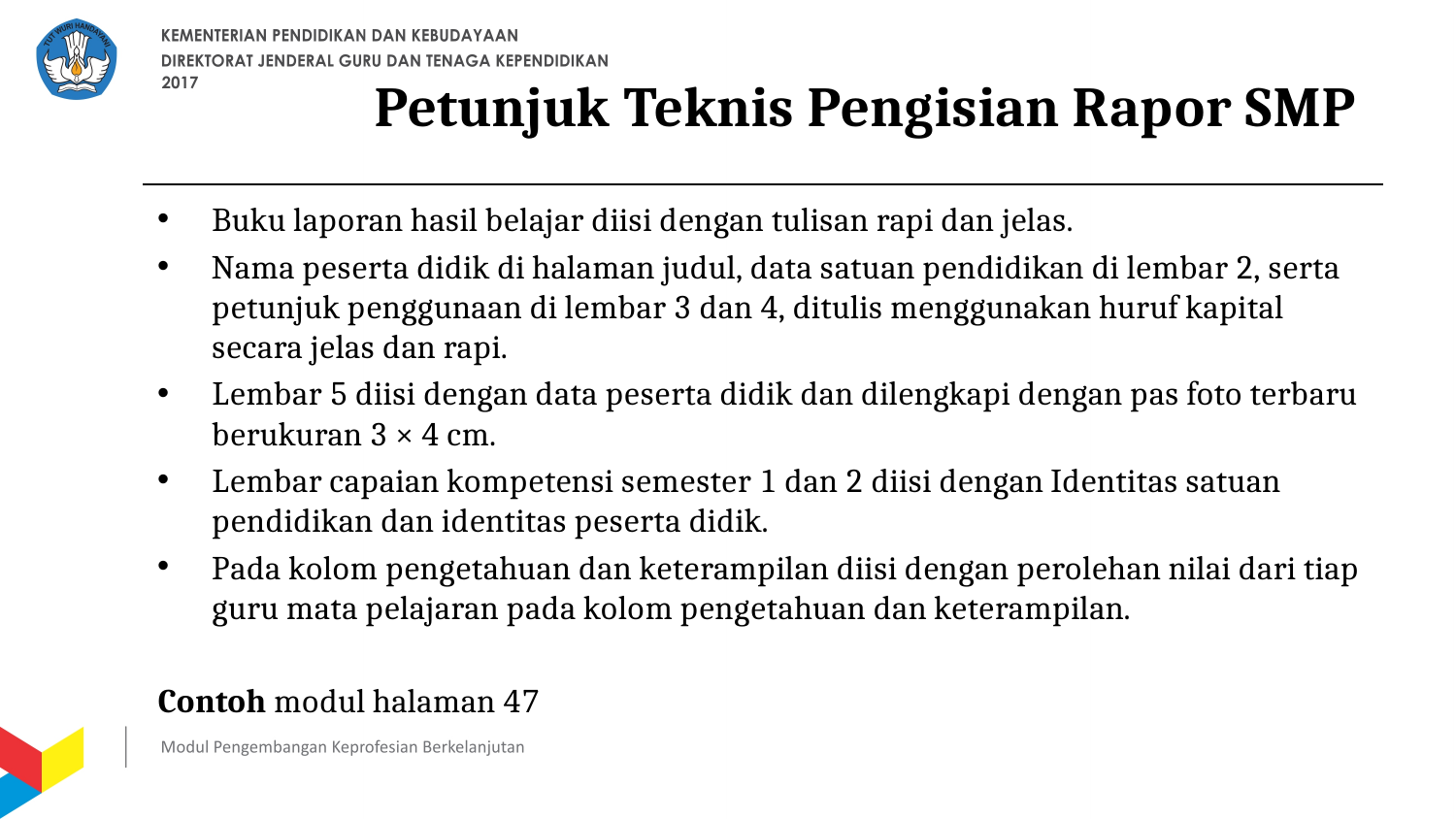

# Petunjuk Teknis Pengisian Rapor SMP
Buku laporan hasil belajar diisi dengan tulisan rapi dan jelas.
Nama peserta didik di halaman judul, data satuan pendidikan di lembar 2, serta petunjuk penggunaan di lembar 3 dan 4, ditulis menggunakan huruf kapital secara jelas dan rapi.
Lembar 5 diisi dengan data peserta didik dan dilengkapi dengan pas foto terbaru berukuran 3 × 4 cm.
Lembar capaian kompetensi semester 1 dan 2 diisi dengan Identitas satuan pendidikan dan identitas peserta didik.
Pada kolom pengetahuan dan keterampilan diisi dengan perolehan nilai dari tiap guru mata pelajaran pada kolom pengetahuan dan keterampilan.

Contoh modul halaman 47